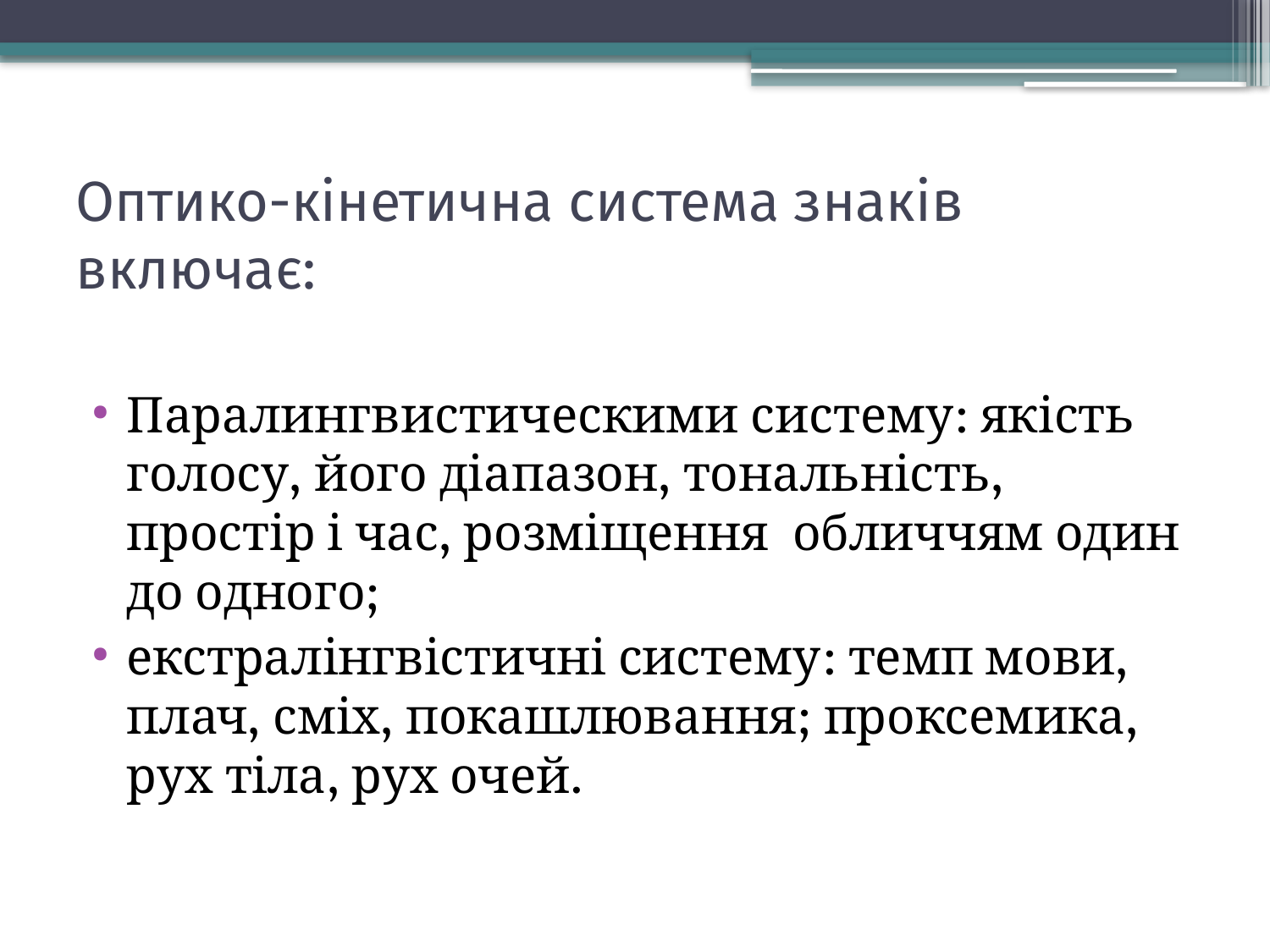

# Оптико-кінетична система знаків включає:

Паралингвистическими систему: якість голосу, його діапазон, тональність, простір і час, розміщення  обличчям один до одного;
екстралінгвістичні систему: темп мови, плач, сміх, покашлювання; проксемика, рух тіла, рух очей.